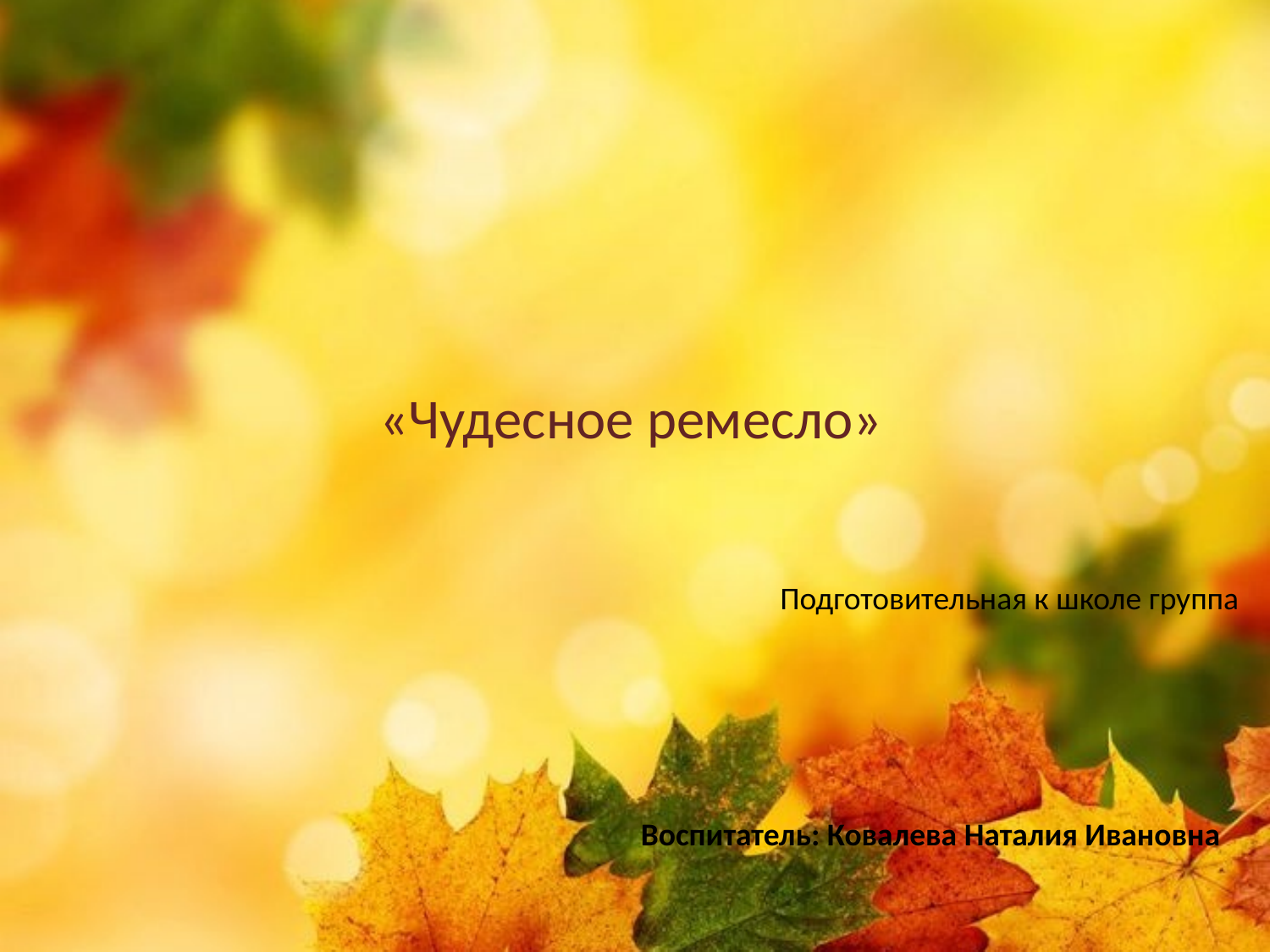

«Чудесное ремесло»
Подготовительная к школе группа
Воспитатель: Ковалева Наталия Ивановна